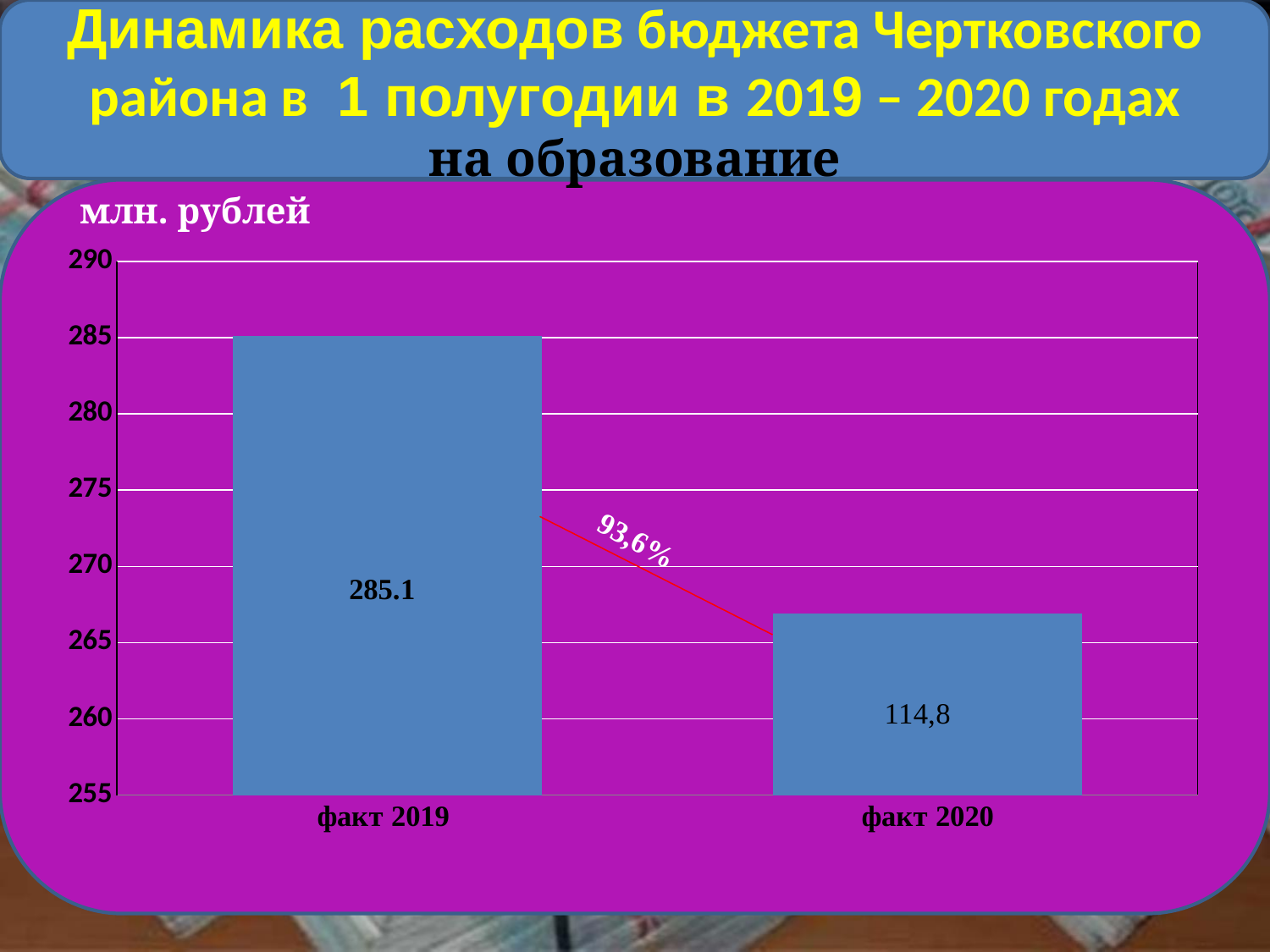

Динамика расходов бюджета Чертковского района в  1 полугодии в 2019 – 2020 годах
на образование

млн. рублей

### Chart

| Category | Ряд 1 |
|---|---|
| факт 2019  | 285.1 |
| факт 2020 | 266.9 |
93,6%